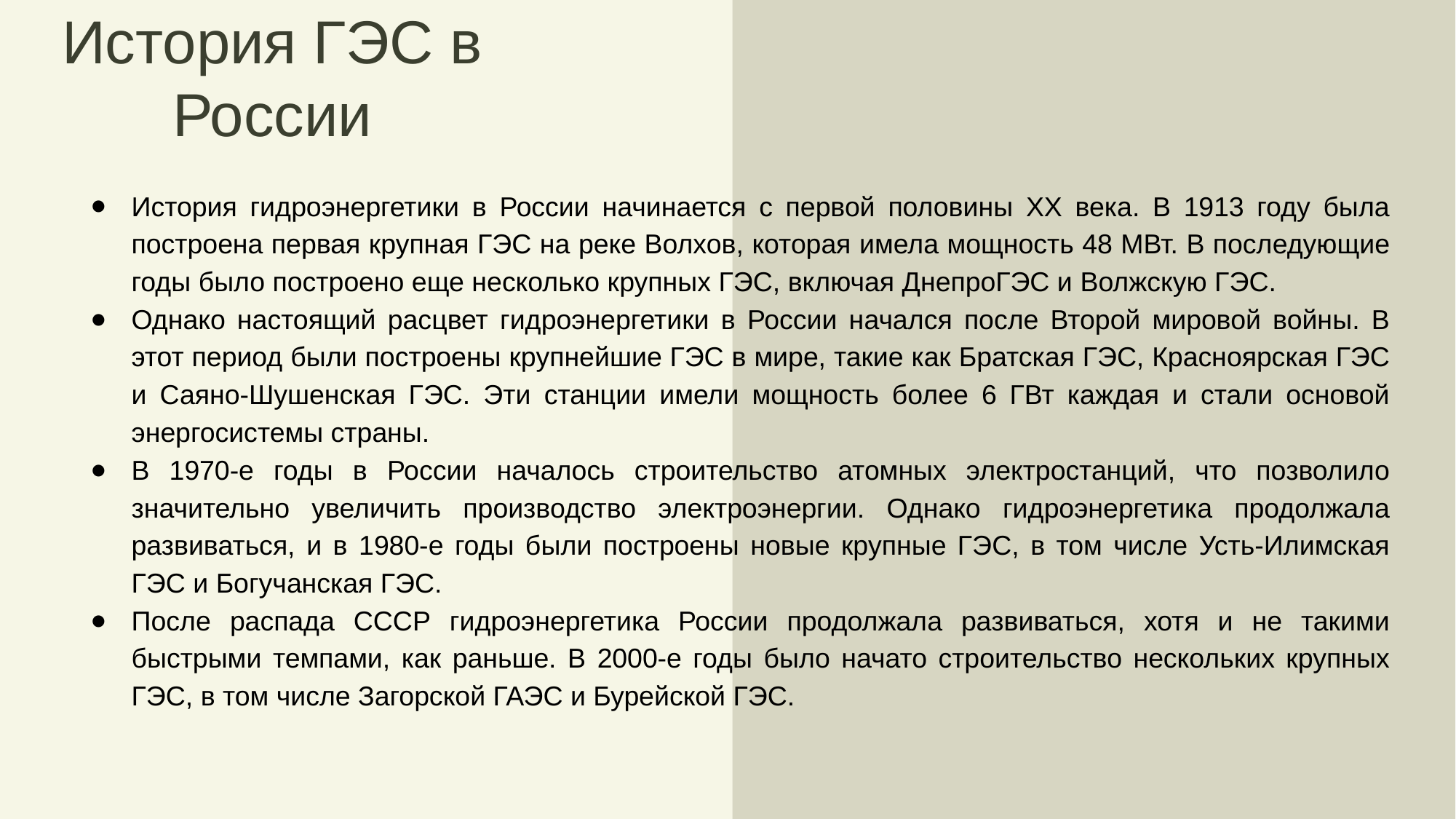

# История ГЭС в России
История гидроэнергетики в России начинается с первой половины XX века. В 1913 году была построена первая крупная ГЭС на реке Волхов, которая имела мощность 48 МВт. В последующие годы было построено еще несколько крупных ГЭС, включая ДнепроГЭС и Волжскую ГЭС.
Однако настоящий расцвет гидроэнергетики в России начался после Второй мировой войны. В этот период были построены крупнейшие ГЭС в мире, такие как Братская ГЭС, Красноярская ГЭС и Саяно-Шушенская ГЭС. Эти станции имели мощность более 6 ГВт каждая и стали основой энергосистемы страны.
В 1970-е годы в России началось строительство атомных электростанций, что позволило значительно увеличить производство электроэнергии. Однако гидроэнергетика продолжала развиваться, и в 1980-е годы были построены новые крупные ГЭС, в том числе Усть-Илимская ГЭС и Богучанская ГЭС.
После распада СССР гидроэнергетика России продолжала развиваться, хотя и не такими быстрыми темпами, как раньше. В 2000-е годы было начато строительство нескольких крупных ГЭС, в том числе Загорской ГАЭС и Бурейской ГЭС.